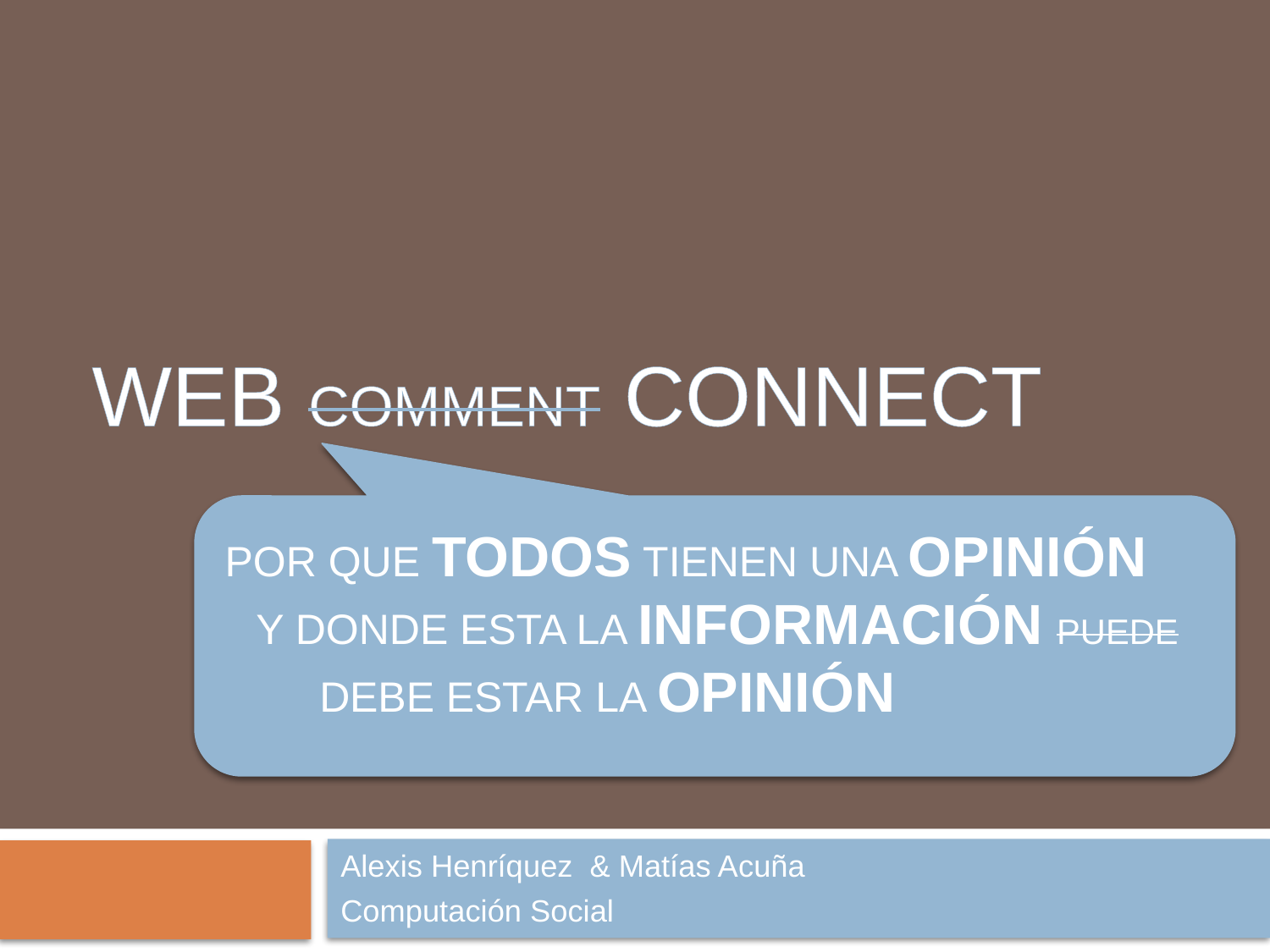

WEB COMMENT CONNECT

# por que Todos tienen una opinión y donde esta la información puede                debe estar la opinión
Alexis Henríquez  & Matías Acuña
Computación Social